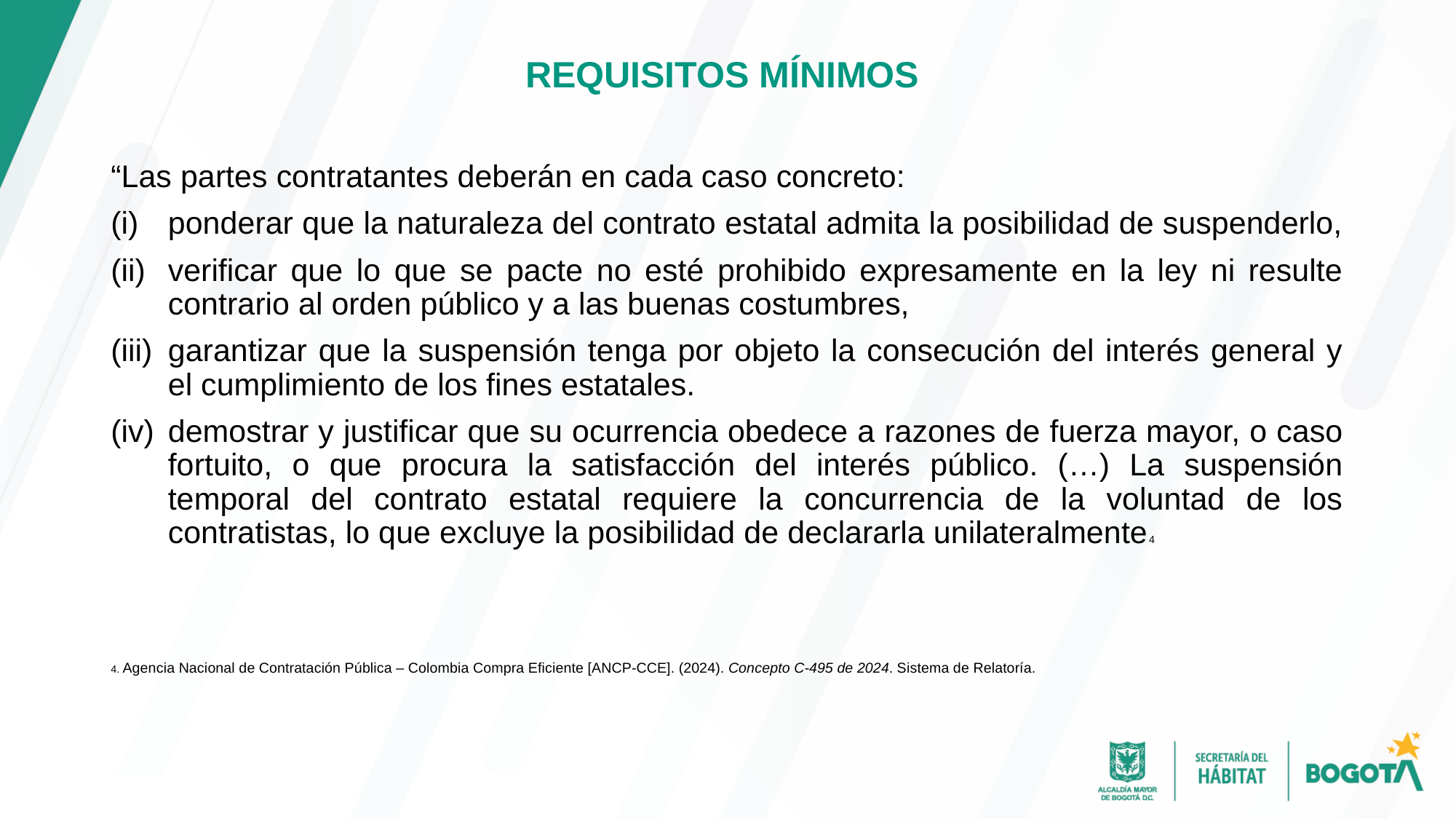

REQUISITOS MÍNIMOS

“Las partes contratantes deberán en cada caso concreto:
ponderar que la naturaleza del contrato estatal admita la posibilidad de suspenderlo,
verificar que lo que se pacte no esté prohibido expresamente en la ley ni resulte contrario al orden público y a las buenas costumbres,
garantizar que la suspensión tenga por objeto la consecución del interés general y el cumplimiento de los fines estatales.
demostrar y justificar que su ocurrencia obedece a razones de fuerza mayor, o caso fortuito, o que procura la satisfacción del interés público. (…) La suspensión temporal del contrato estatal requiere la concurrencia de la voluntad de los contratistas, lo que excluye la posibilidad de declararla unilateralmente4

4. Agencia Nacional de Contratación Pública – Colombia Compra Eficiente [ANCP-CCE]. (2024). Concepto C-495 de 2024. Sistema de Relatoría.